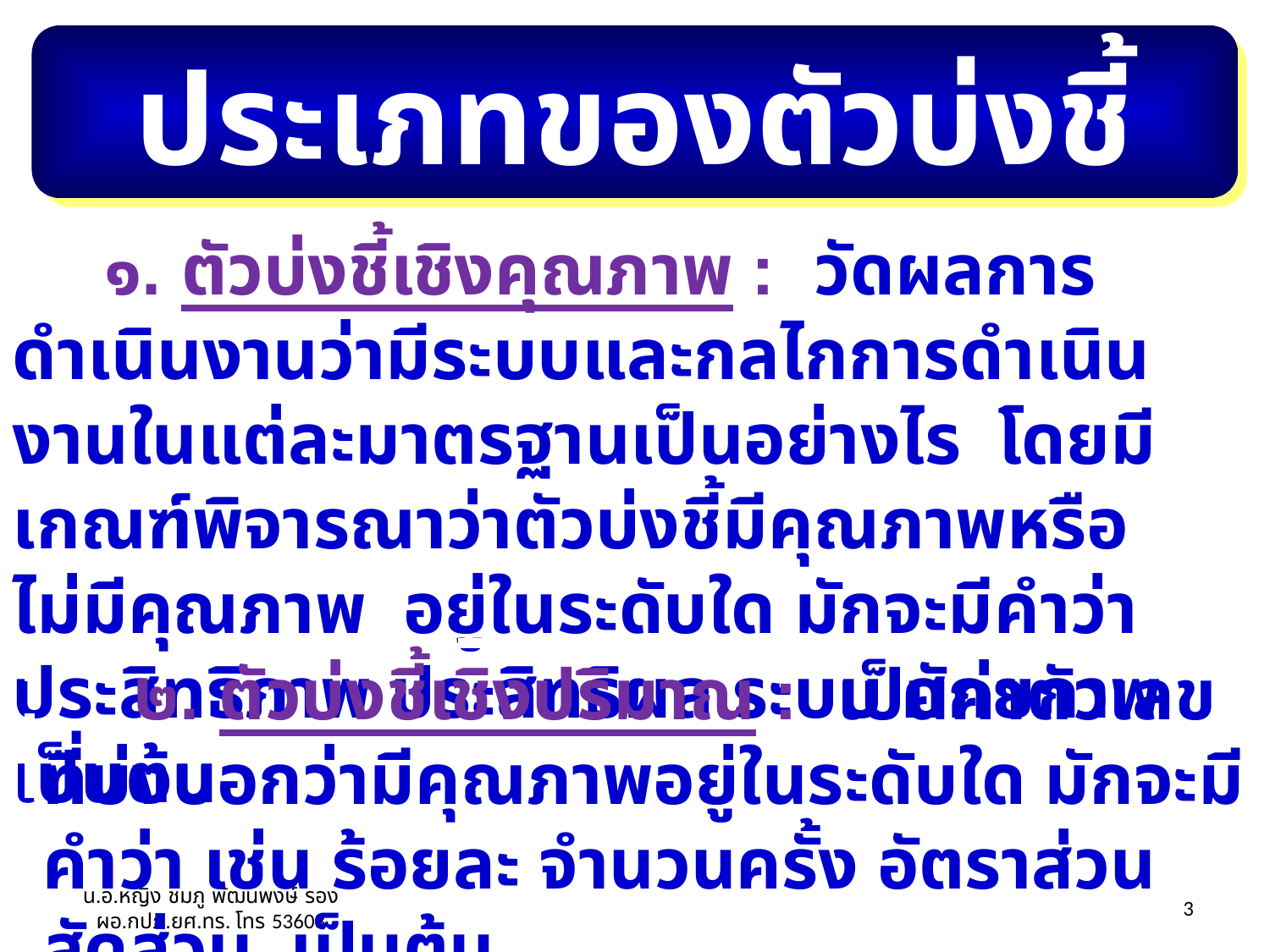

ประเภทของตัวบ่งชี้
     ๑. ตัวบ่งชี้เชิงคุณภาพ :  วัดผลการดำเนินงานว่ามีระบบและกลไกการดำเนินงานในแต่ละมาตรฐานเป็นอย่างไร  โดยมีเกณฑ์พิจารณาว่าตัวบ่งชี้มีคุณภาพหรือไม่มีคุณภาพ  อยู่ในระดับใด มักจะมีคำว่า ประสิทธิภาพ ประสิทธิผล ระบบ ศักยภาพ  เป็นต้น
     ๒. ตัวบ่งชี้เชิงปริมาณ :  เป็นค่าตัวเลขที่บ่งบอกว่ามีคุณภาพอยู่ในระดับใด มักจะมีคำว่า เช่น ร้อยละ จำนวนครั้ง อัตราส่วน สัดส่วน  เป็นต้น
น.อ.หญิง ชมภู พัฒนพงษ์ รอง ผอ.กปภ.ยศ.ทร. โทร 53608
26/03/55
3